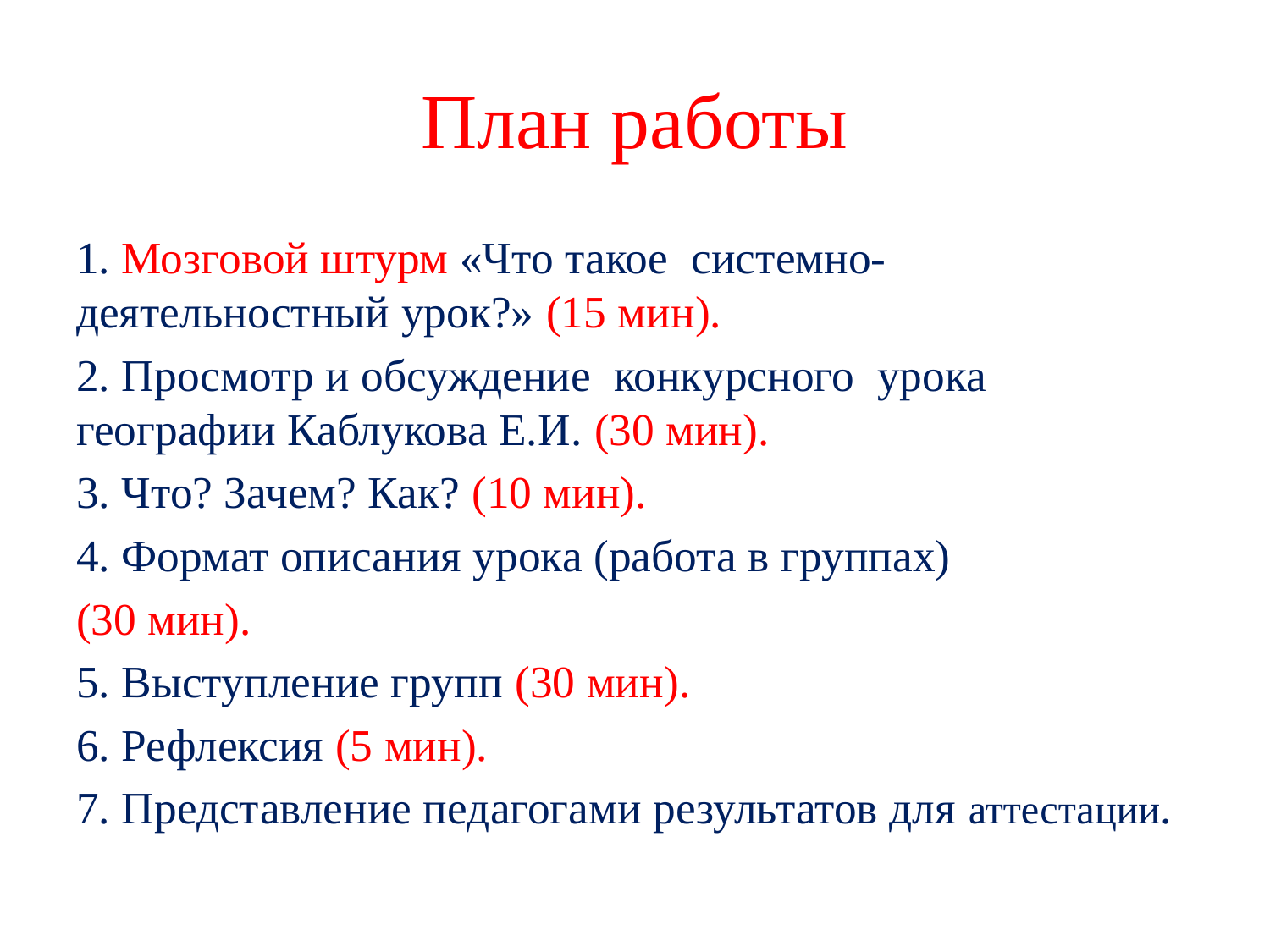

# План работы
1. Мозговой штурм «Что такое  системно-деятельностный урок?» (15 мин).
2. Просмотр и обсуждение  конкурсного  урока географии Каблукова Е.И. (30 мин).
3. Что? Зачем? Как? (10 мин).
4. Формат описания урока (работа в группах)
(30 мин).
5. Выступление групп (30 мин).
6. Рефлексия (5 мин).
7. Представление педагогами результатов для аттестации.